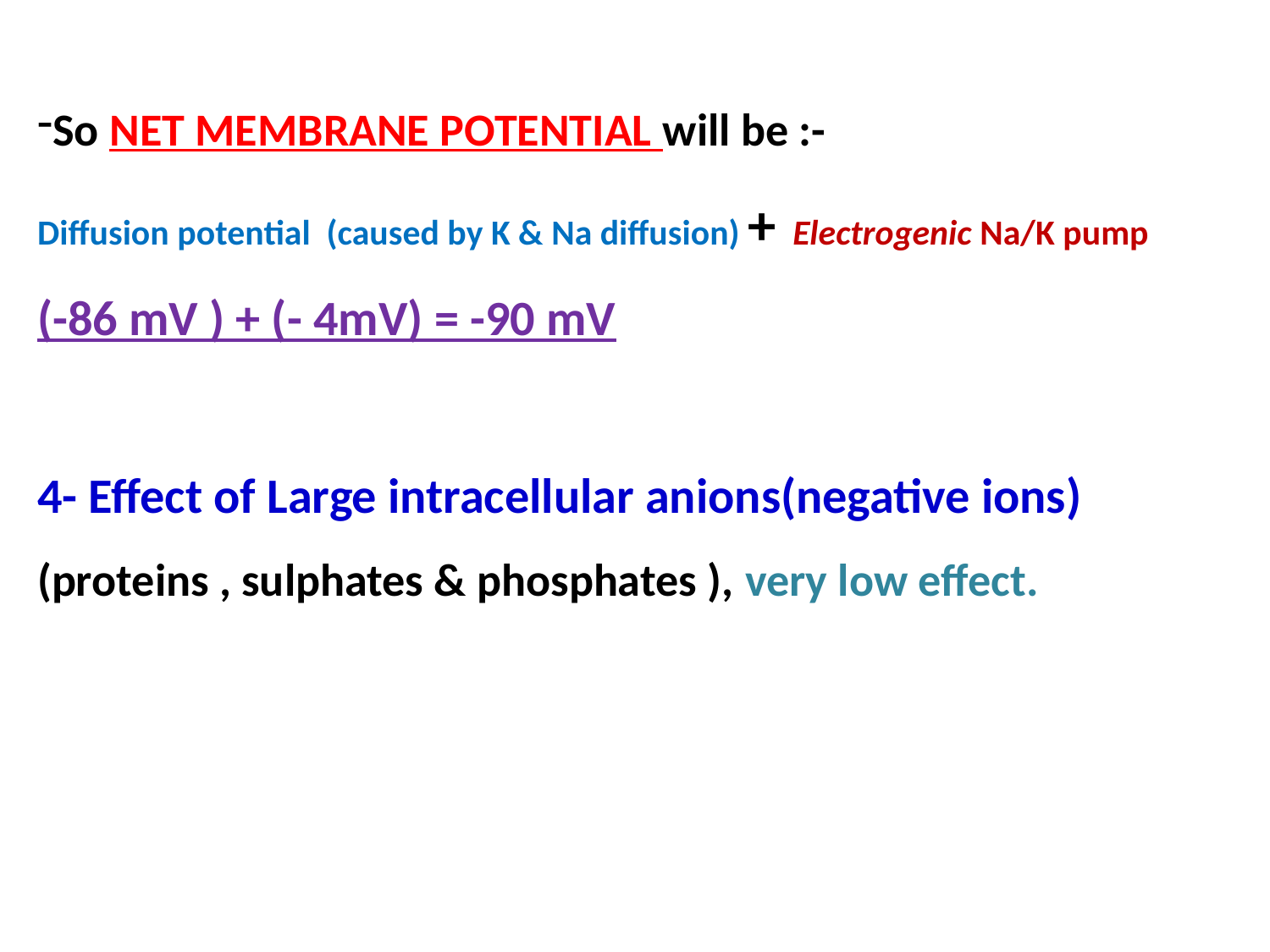

So NET MEMBRANE POTENTIAL will be :-
Diffusion potential  (caused by K & Na diffusion) +  Electrogenic Na/K pump
(-86 mV ) + (- 4mV) = -90 mV

4- Effect of Large intracellular anions(negative ions) (proteins , sulphates & phosphates ), very low effect.